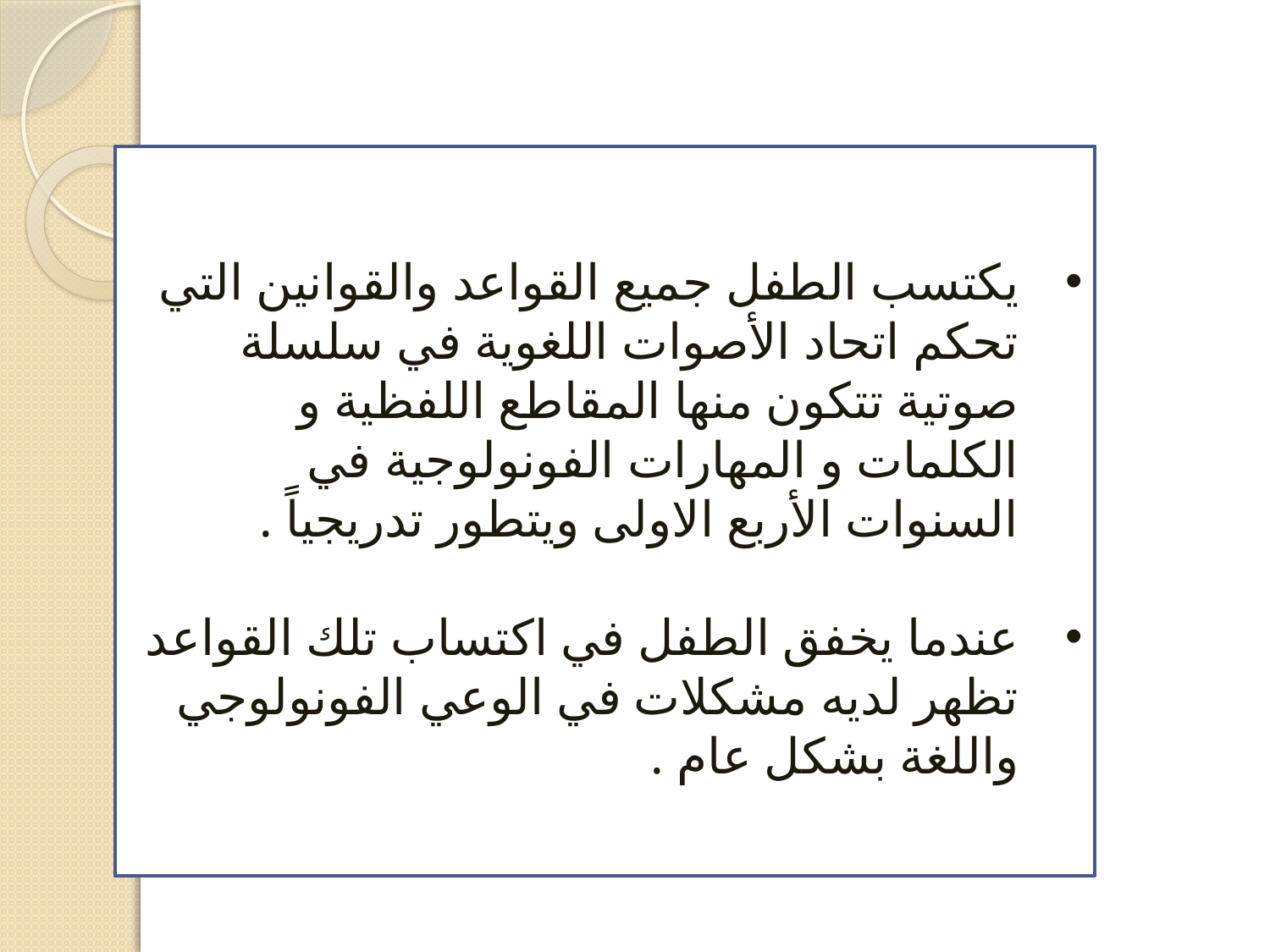

يكتسب الطفل جميع القواعد والقوانين التي تحكم اتحاد الأصوات اللغوية في سلسلة صوتية تتكون منها المقاطع اللفظية و الكلمات و المهارات الفونولوجية في السنوات الأربع الاولى ويتطور تدريجياً .

عندما يخفق الطفل في اكتساب تلك القواعد تظهر لديه مشكلات في الوعي الفونولوجي واللغة بشكل عام .

المعالجة الفونولوجية للكلمات